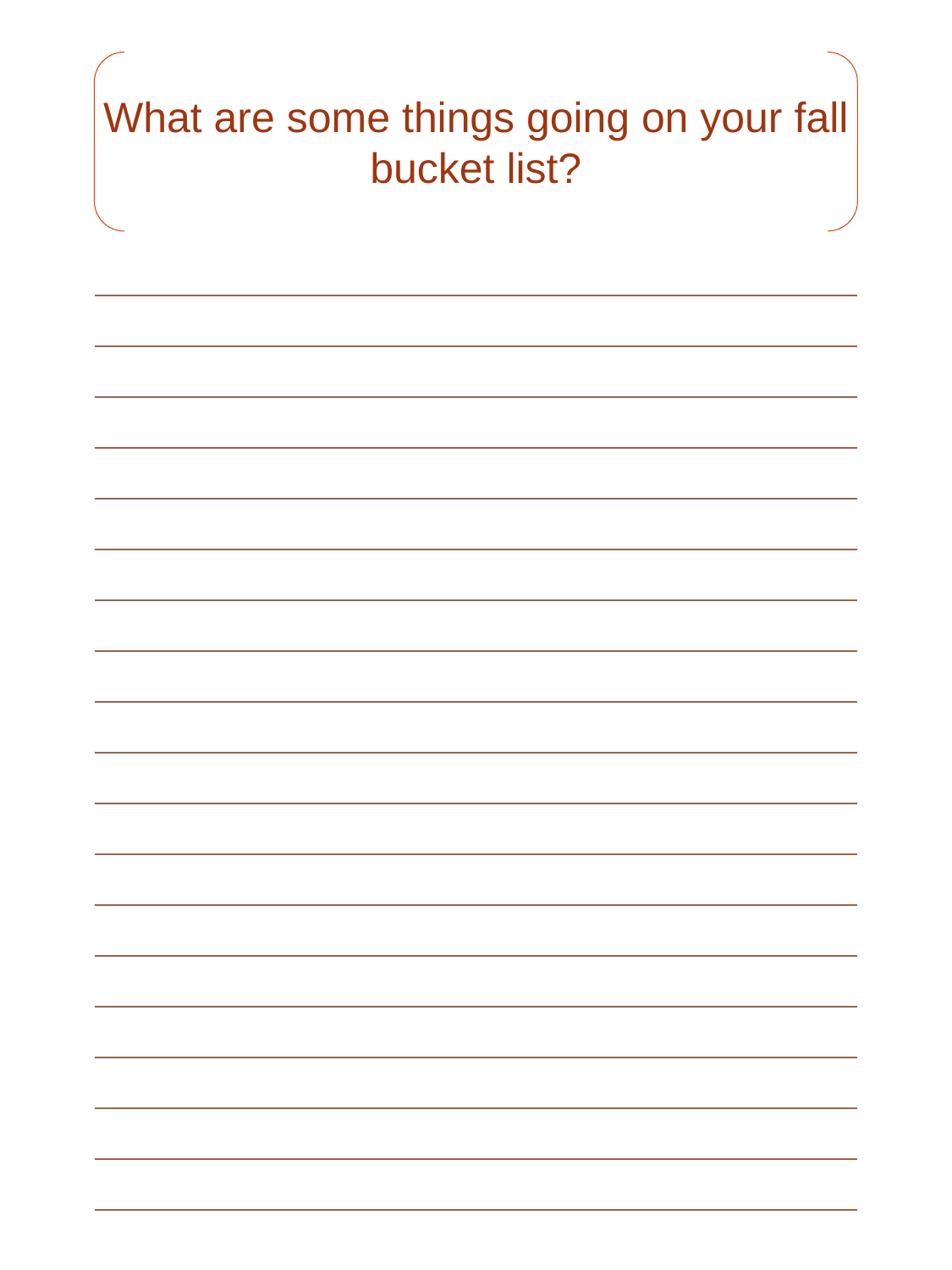

What are some things going on your fall bucket list?
|  |
| --- |
|  |
|  |
|  |
|  |
|  |
|  |
|  |
|  |
|  |
|  |
|  |
|  |
|  |
|  |
|  |
|  |
|  |